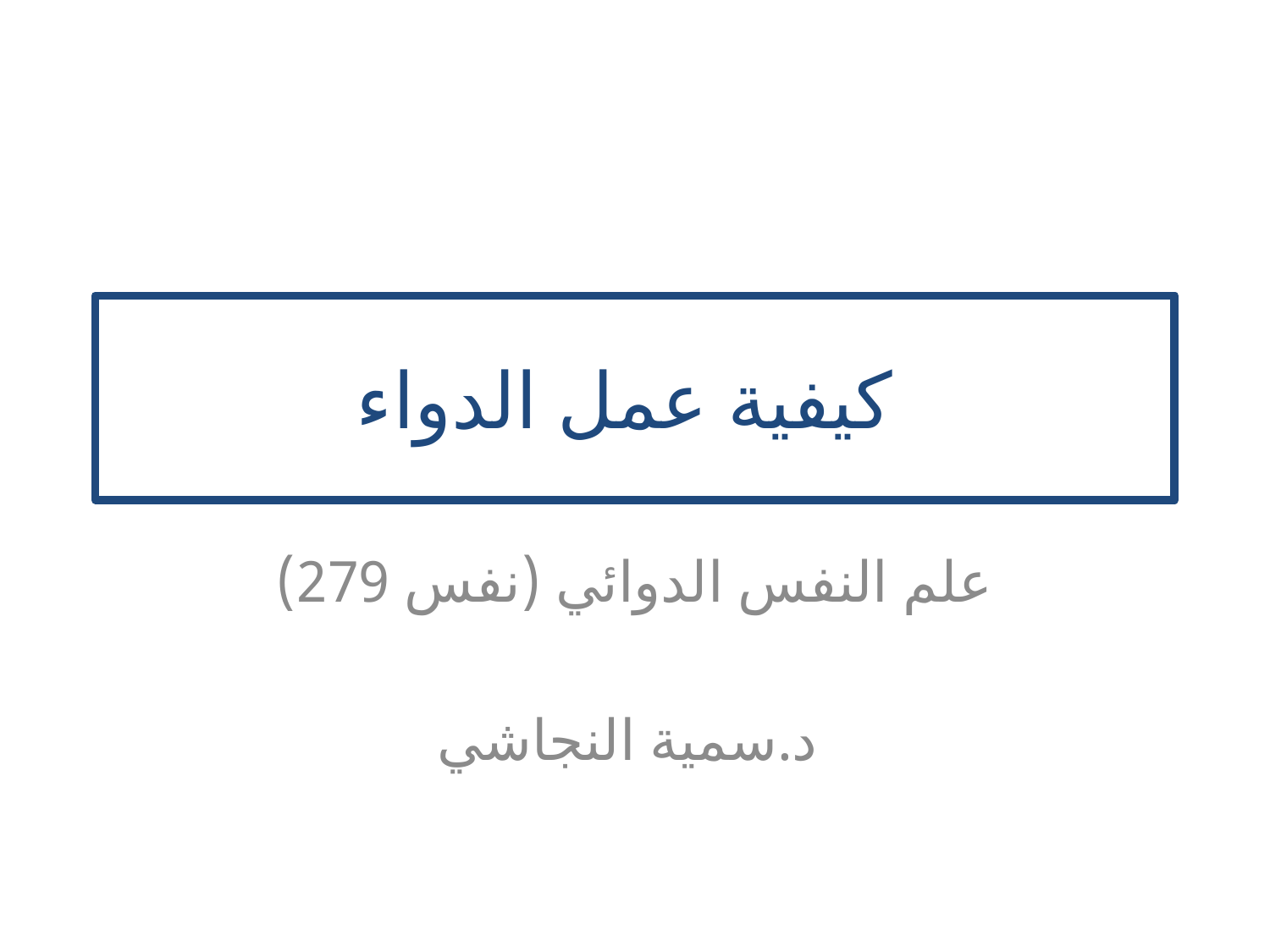

# كيفية عمل الدواء
علم النفس الدوائي (نفس 279)

د.سمية النجاشي